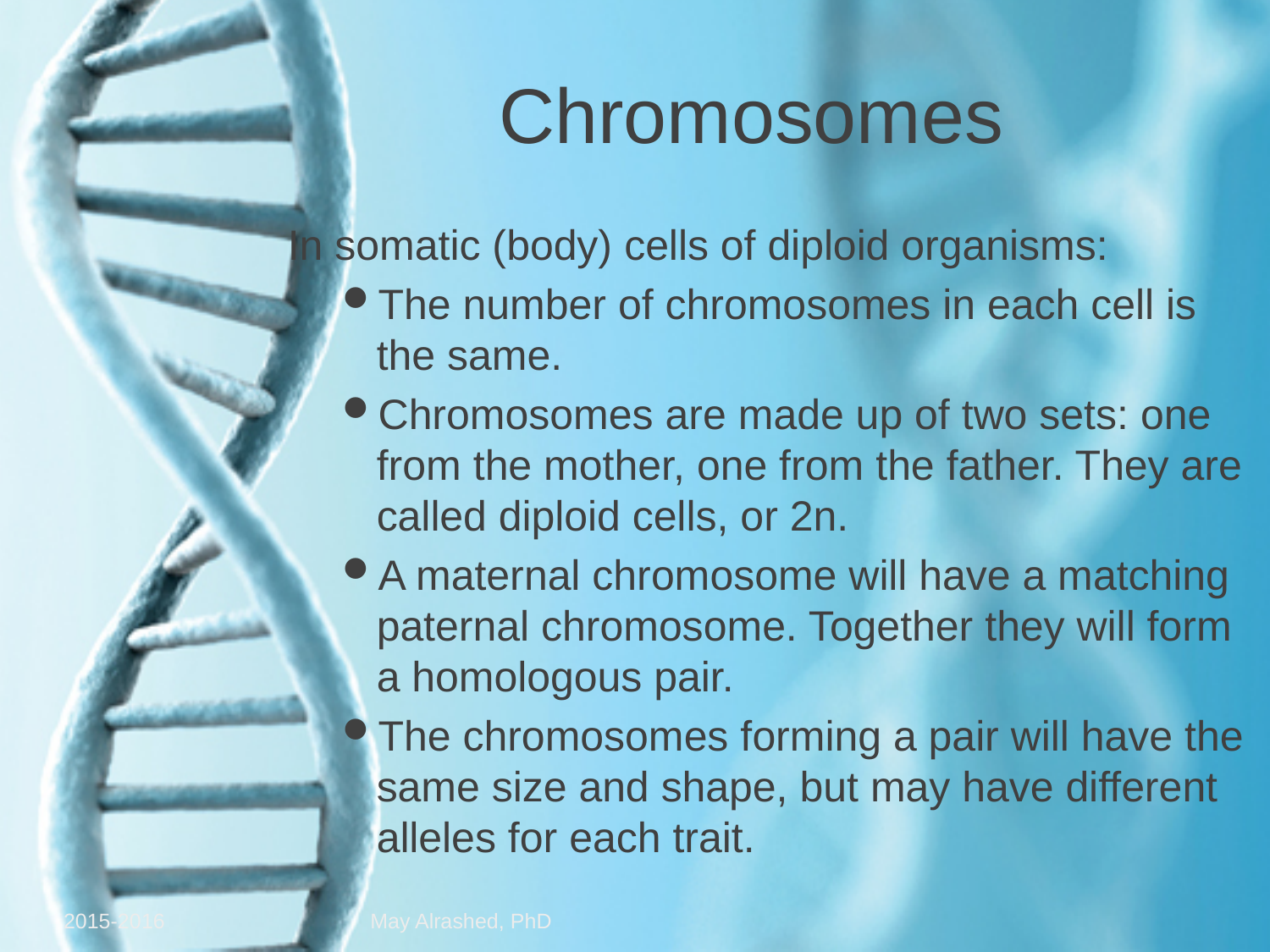

# Chromosomes
In somatic (body) cells of diploid organisms:
The number of chromosomes in each cell is the same.
Chromosomes are made up of two sets: one from the mother, one from the father. They are called diploid cells, or 2n.
A maternal chromosome will have a matching paternal chromosome. Together they will form a homologous pair.
The chromosomes forming a pair will have the same size and shape, but may have different alleles for each trait.
2015-2016
May Alrashed, PhD